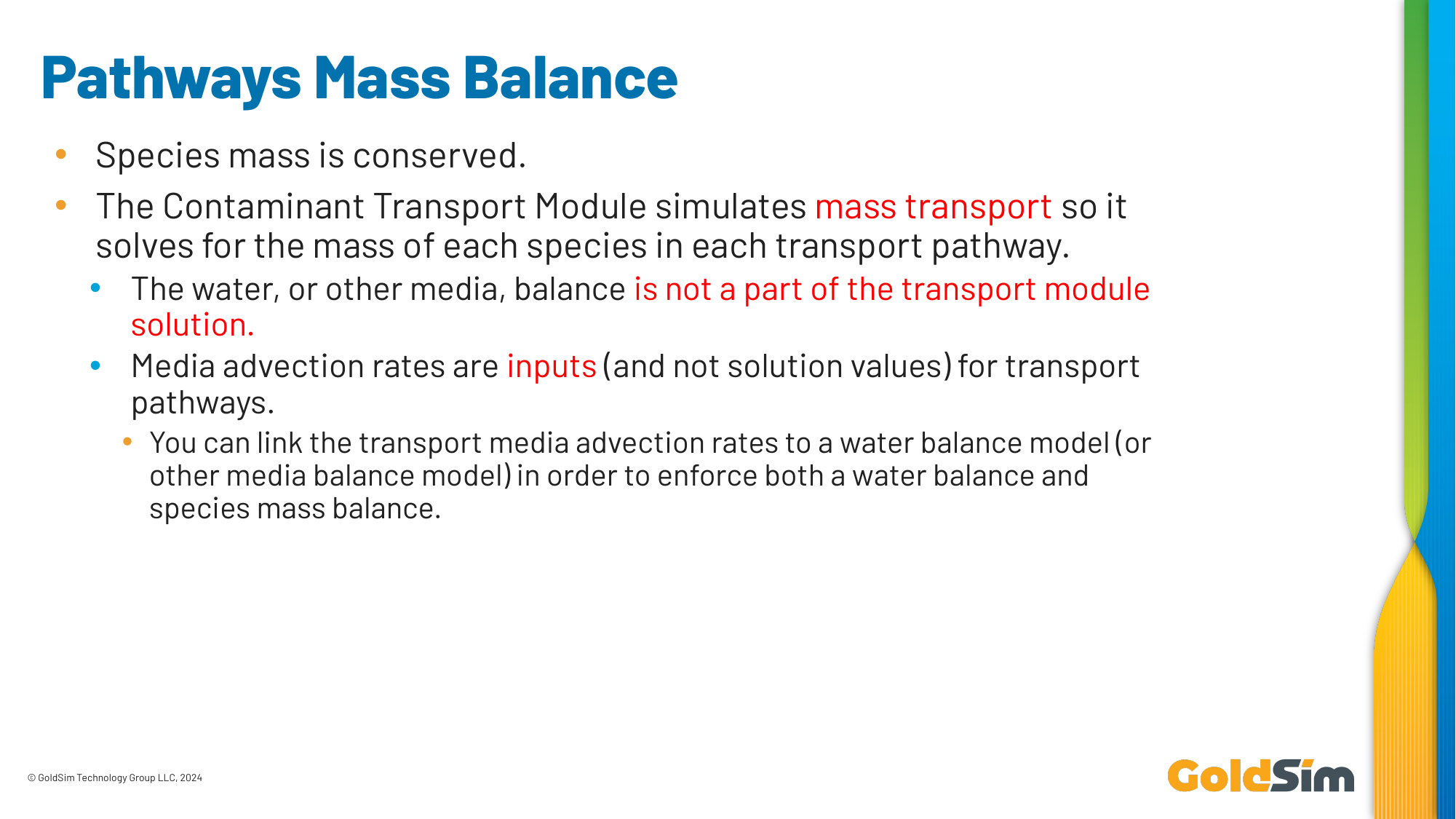

# Pathways Mass Balance
Species mass is conserved.
The Contaminant Transport Module simulates mass transport so it solves for the mass of each species in each transport pathway.
The water, or other media, balance is not a part of the transport module solution.
Media advection rates are inputs (and not solution values) for transport pathways.
You can link the transport media advection rates to a water balance model (or other media balance model) in order to enforce both a water balance and species mass balance.

© GoldSim Technology Group LLC, 2024